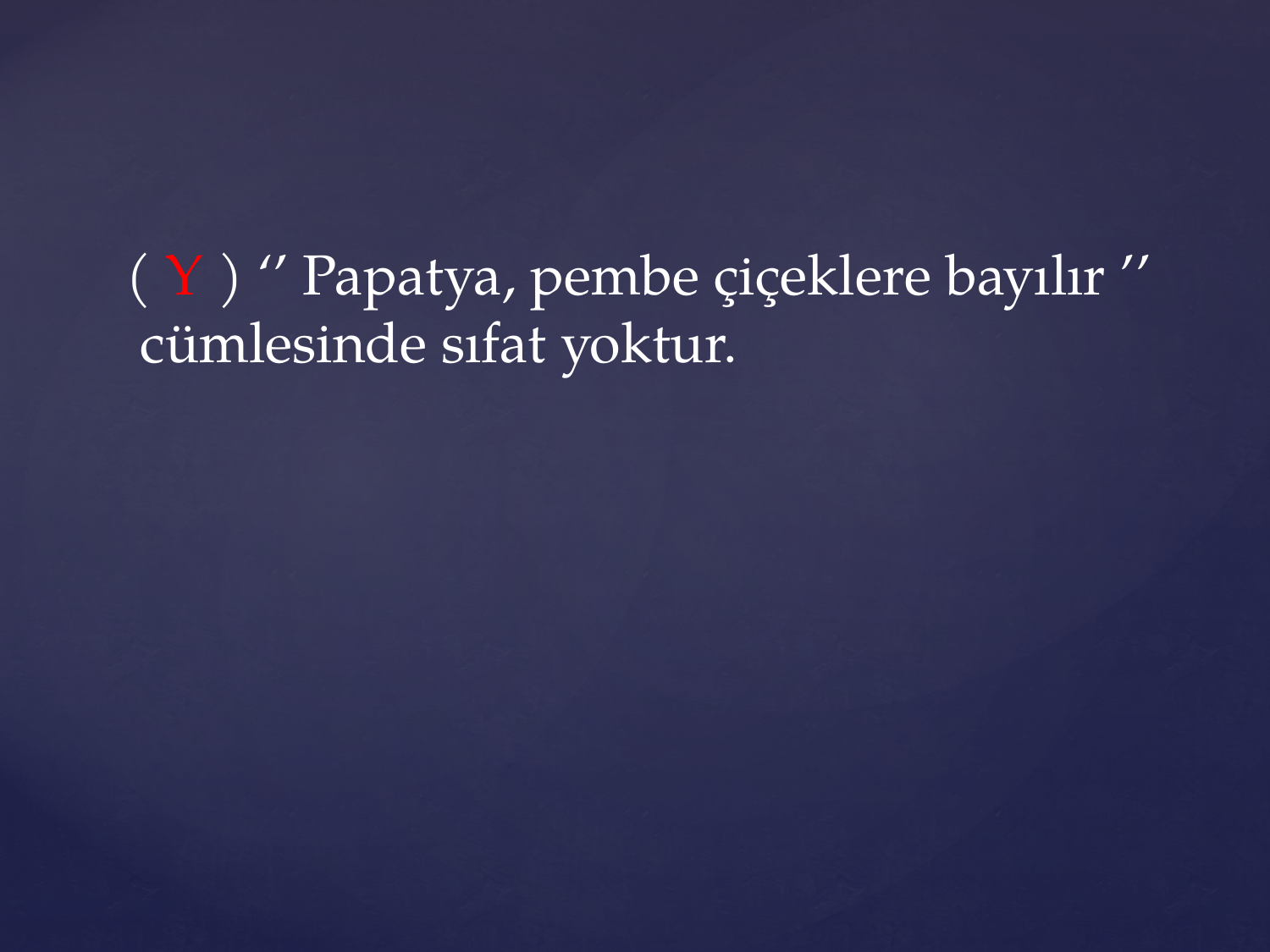

( Y ) ‘’ Papatya, pembe çiçeklere bayılır ’’
 cümlesinde sıfat yoktur.